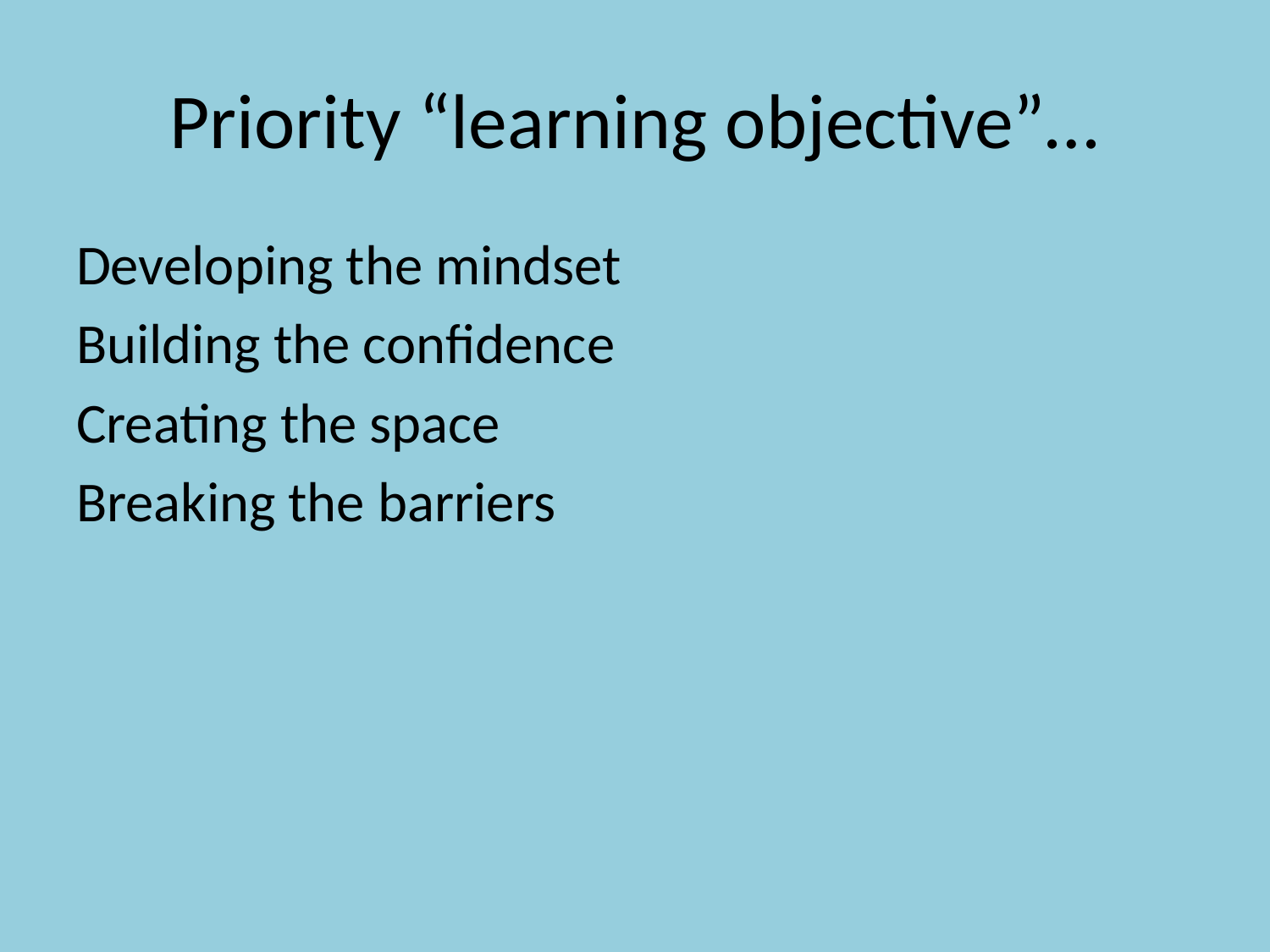

# Priority “learning objective”…
Developing the mindset
Building the confidence
Creating the space
Breaking the barriers